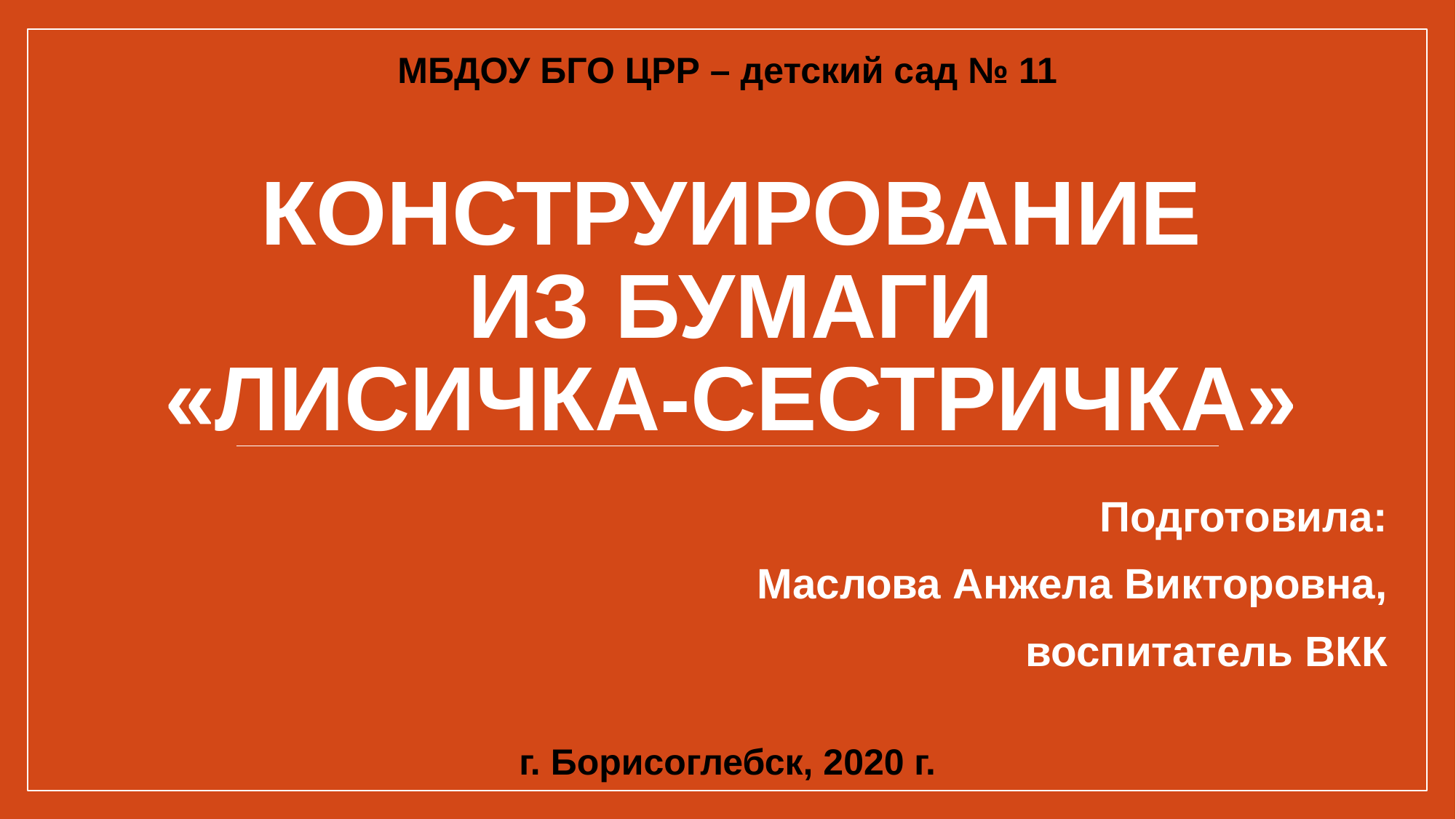

МБДОУ БГО ЦРР – детский сад № 11
# Конструирование из бумаги «Лисичка-сестричка»
Подготовила:
Маслова Анжела Викторовна,
воспитатель ВКК
г. Борисоглебск, 2020 г.